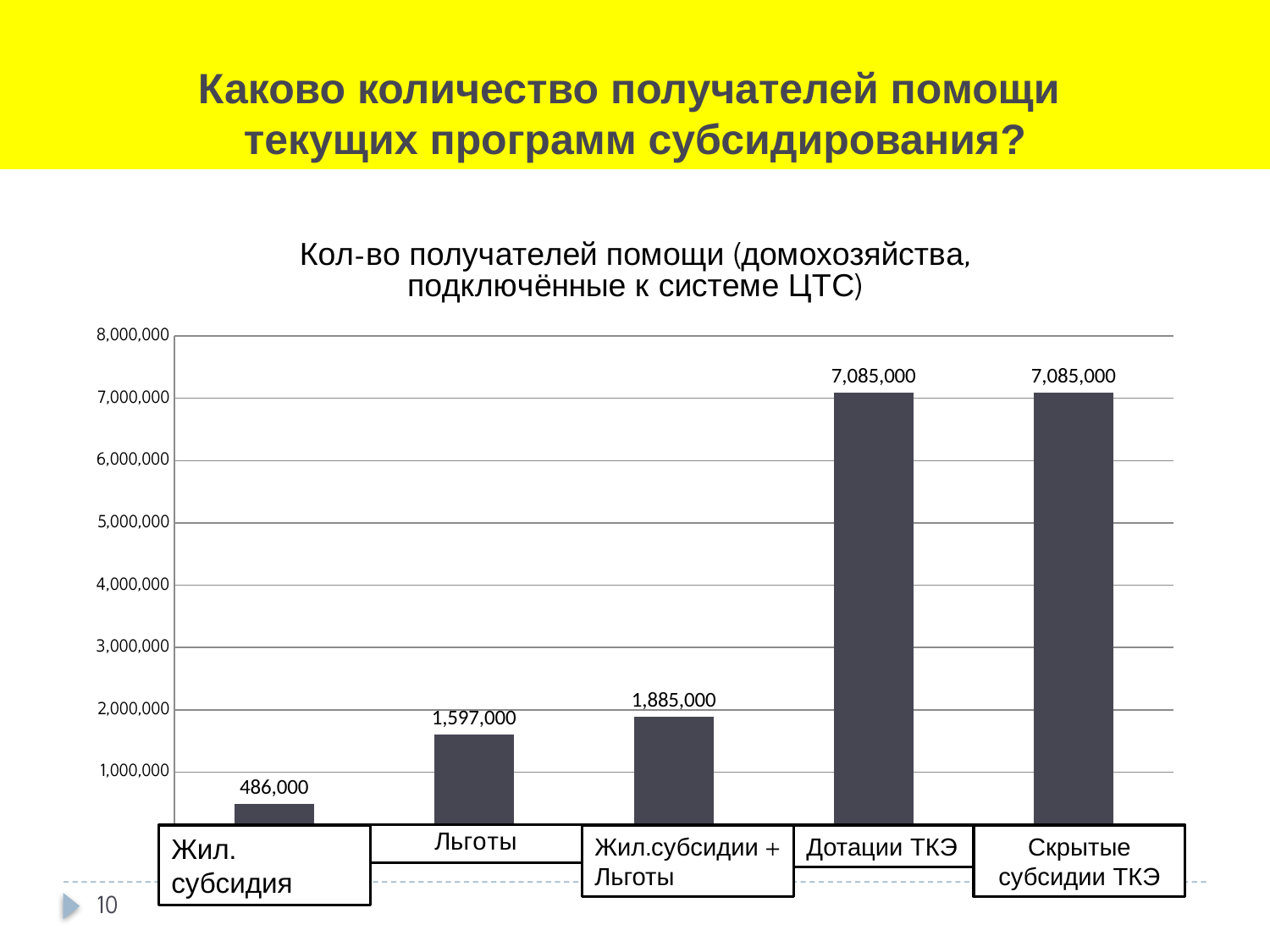

# Каково количество получателей помощи текущих программ субсидирования?

### Chart: Кол-во получателей помощи (домохозяйства, подключённые к системе ЦТС)

| Category |  |
|---|---|
| Heating subsidies | 486000.0 |
| Heating privileges | 1597000.0 |
| Both benefits | 1885000.0 |
| Explicit subsidies | 7085000.0 |
| Implicit subsidies | 7085000.0 |
Жил. субсидия
Жил.субсидии + Льготы
Дотации ТКЭ
Скрытые субсидии ТКЭ
10